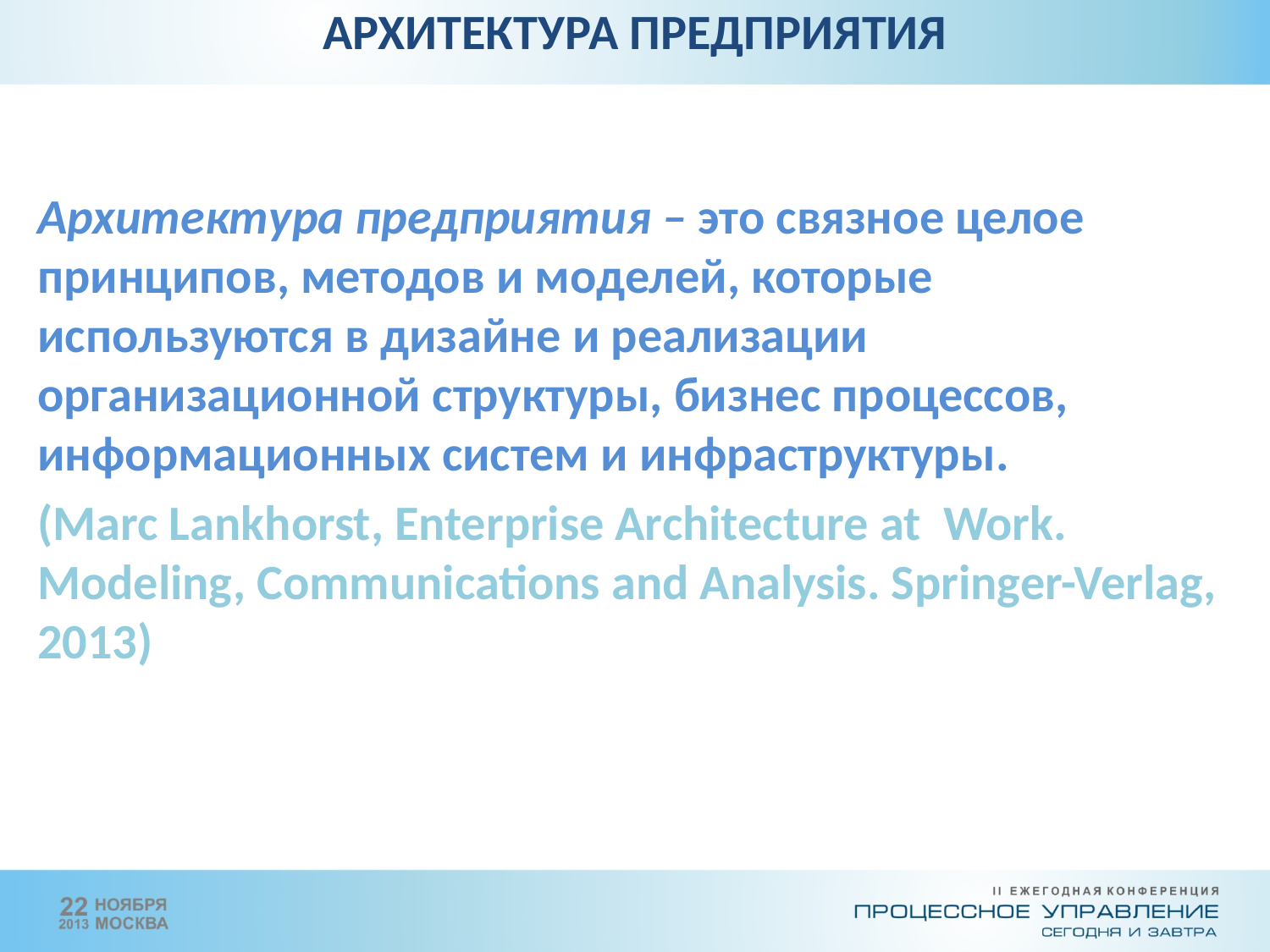

АРХИТЕКТУРА ПРЕДПРИЯТИЯ

Архитектура предприятия – это связное целое принципов, методов и моделей, которые используются в дизайне и реализации организационной структуры, бизнес процессов, информационных систем и инфраструктуры.
(Marc Lankhorst, Enterprise Architecture at  Work. Modeling, Communications and Analysis. Springer-Verlag, 2013)